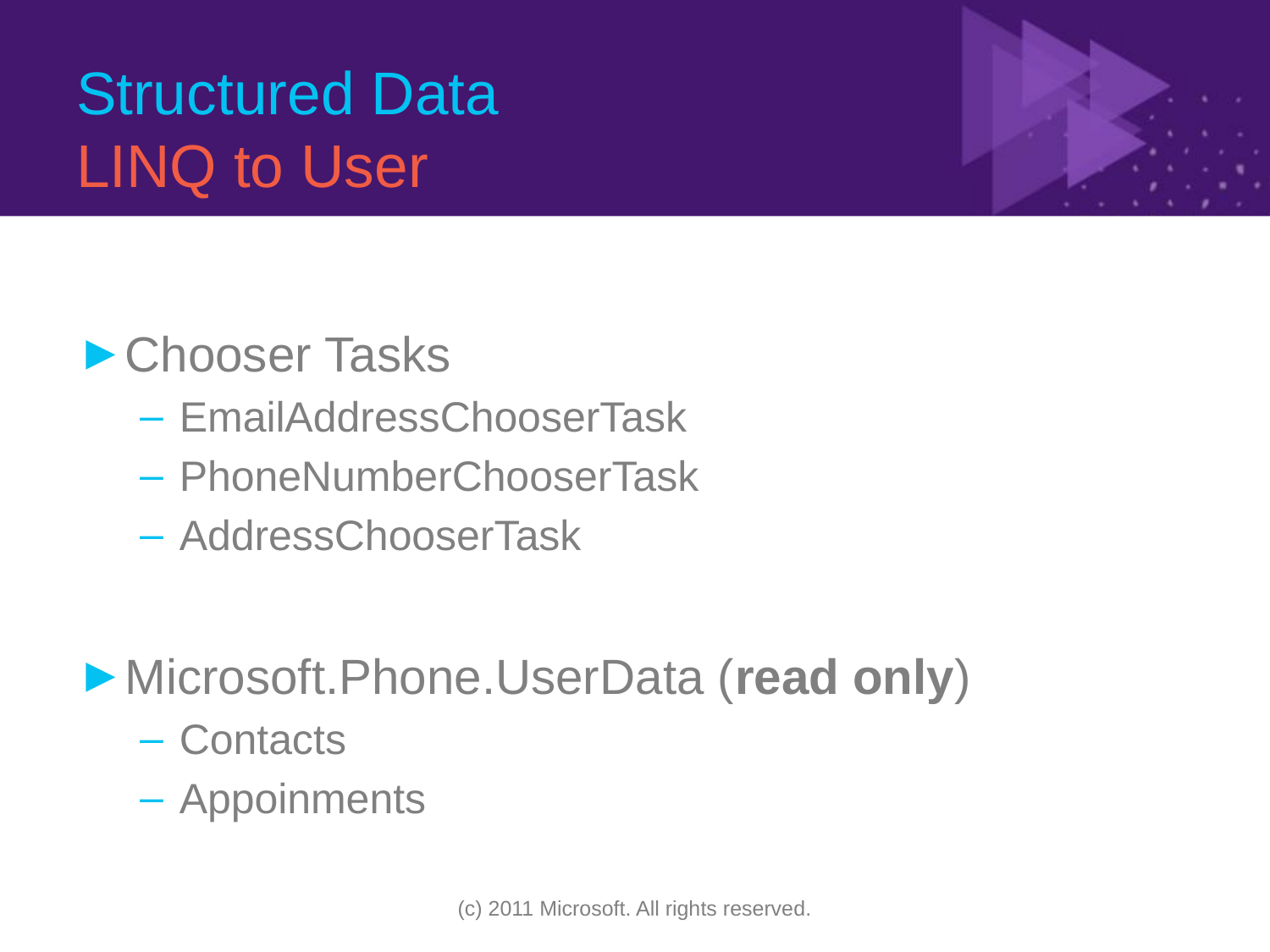

# Structured Data LINQ to User
Chooser Tasks
EmailAddressChooserTask
PhoneNumberChooserTask
AddressChooserTask

Microsoft.Phone.UserData (read only)
Contacts
Appoinments
(c) 2011 Microsoft. All rights reserved.